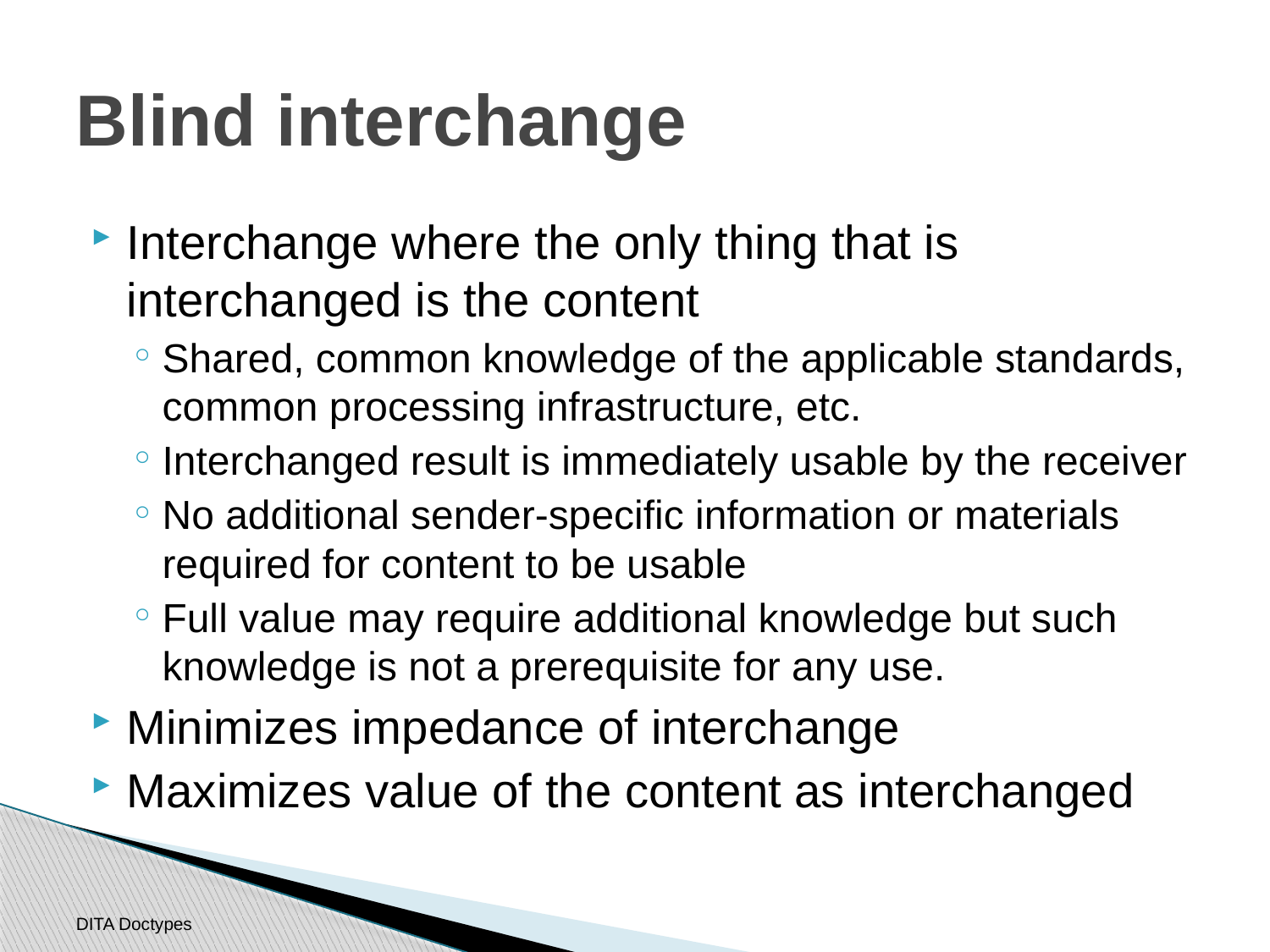

# Blind interchange
Interchange where the only thing that is interchanged is the content
Shared, common knowledge of the applicable standards, common processing infrastructure, etc.
Interchanged result is immediately usable by the receiver
No additional sender-specific information or materials required for content to be usable
Full value may require additional knowledge but such knowledge is not a prerequisite for any use.
Minimizes impedance of interchange
Maximizes value of the content as interchanged